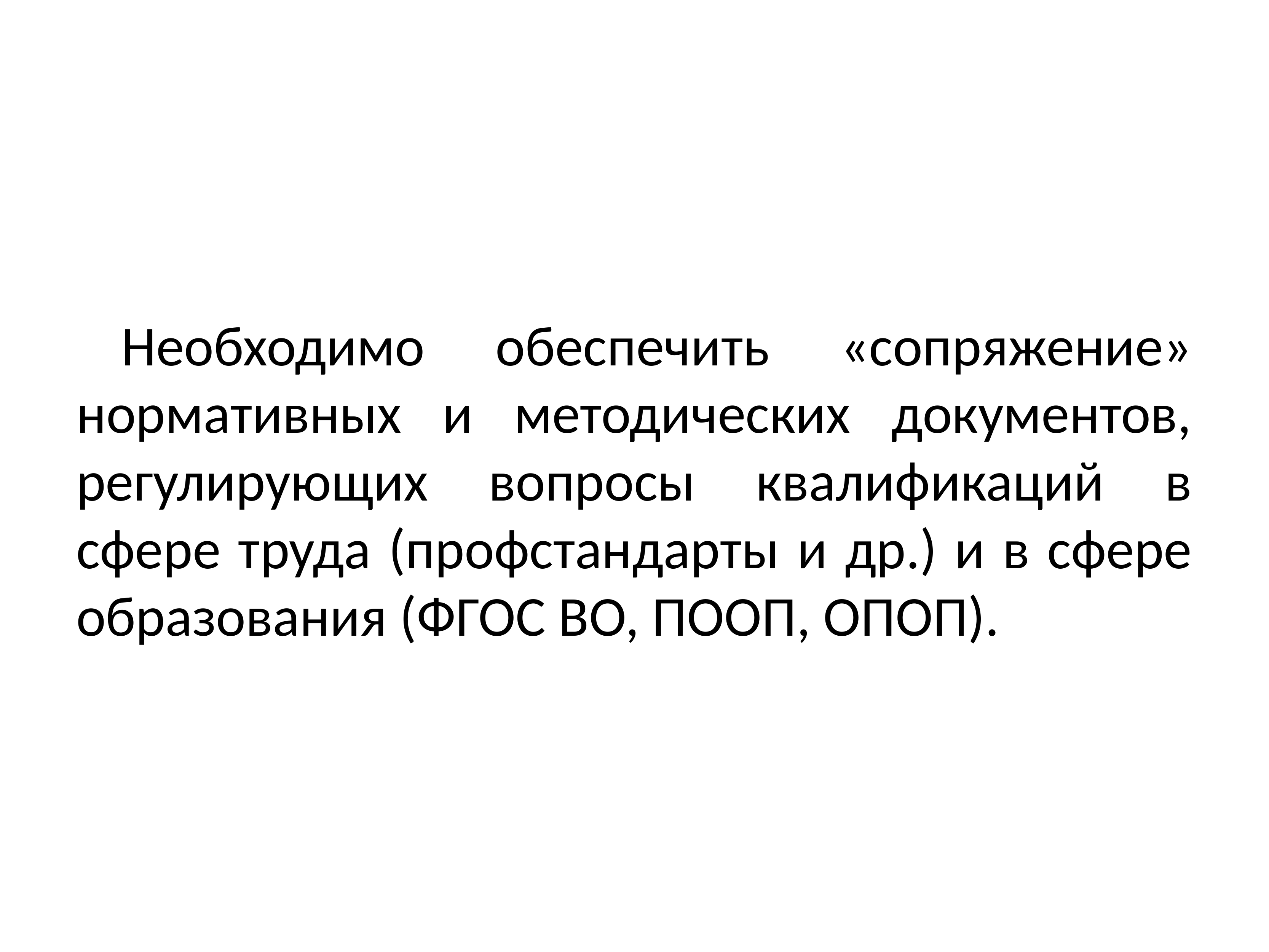

Необходимо обеспечить «сопряжение» нормативных и методических документов, регулирующих вопросы квалификаций в сфере труда (профстандарты и др.) и в сфере образования (ФГОС ВО, ПООП, ОПОП).